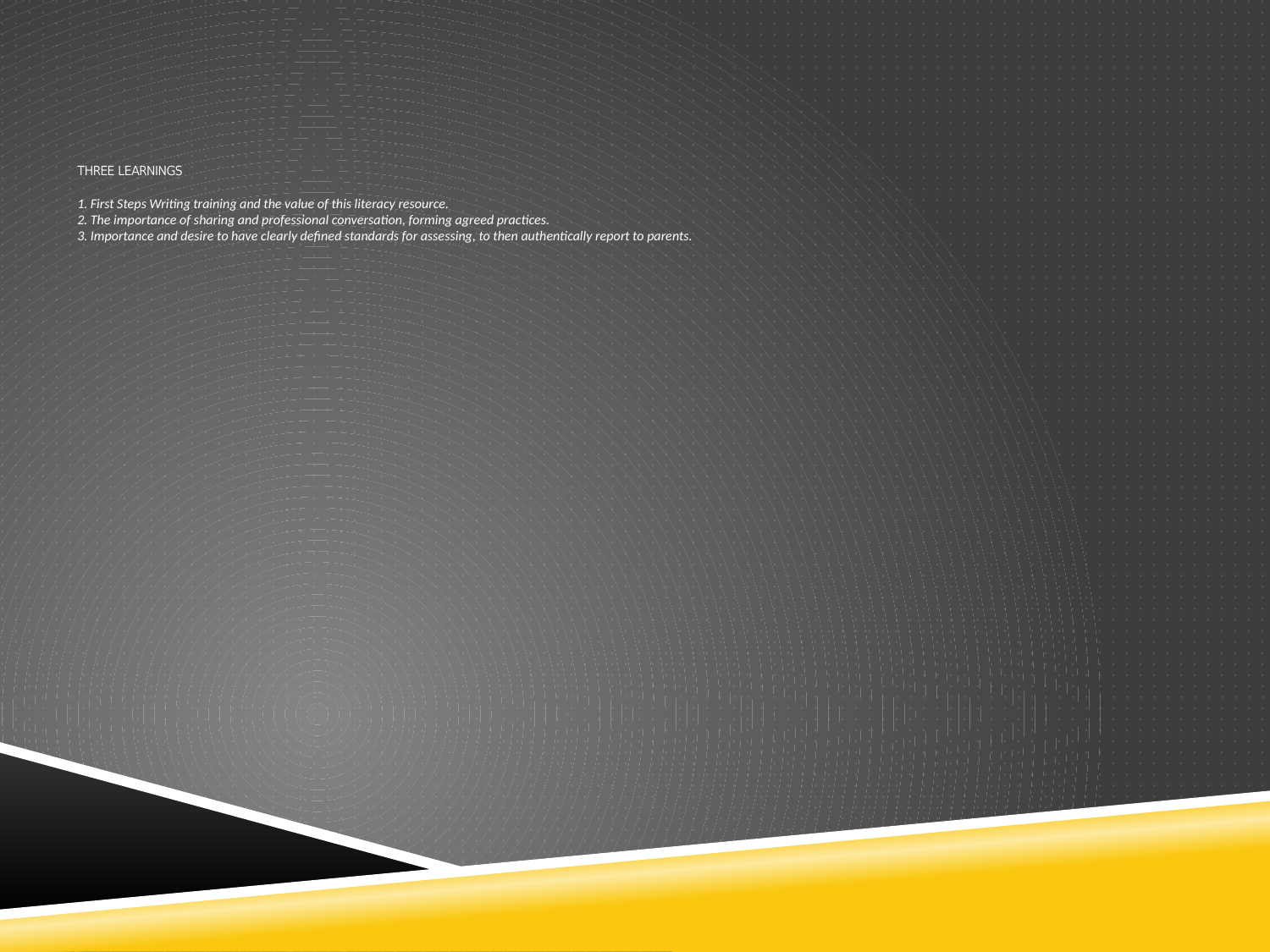

Three learnings
1. First Steps Writing training and the value of this literacy resource.
2. The importance of sharing and professional conversation, forming agreed practices.
3. Importance and desire to have clearly defined standards for assessing, to then authentically report to parents.